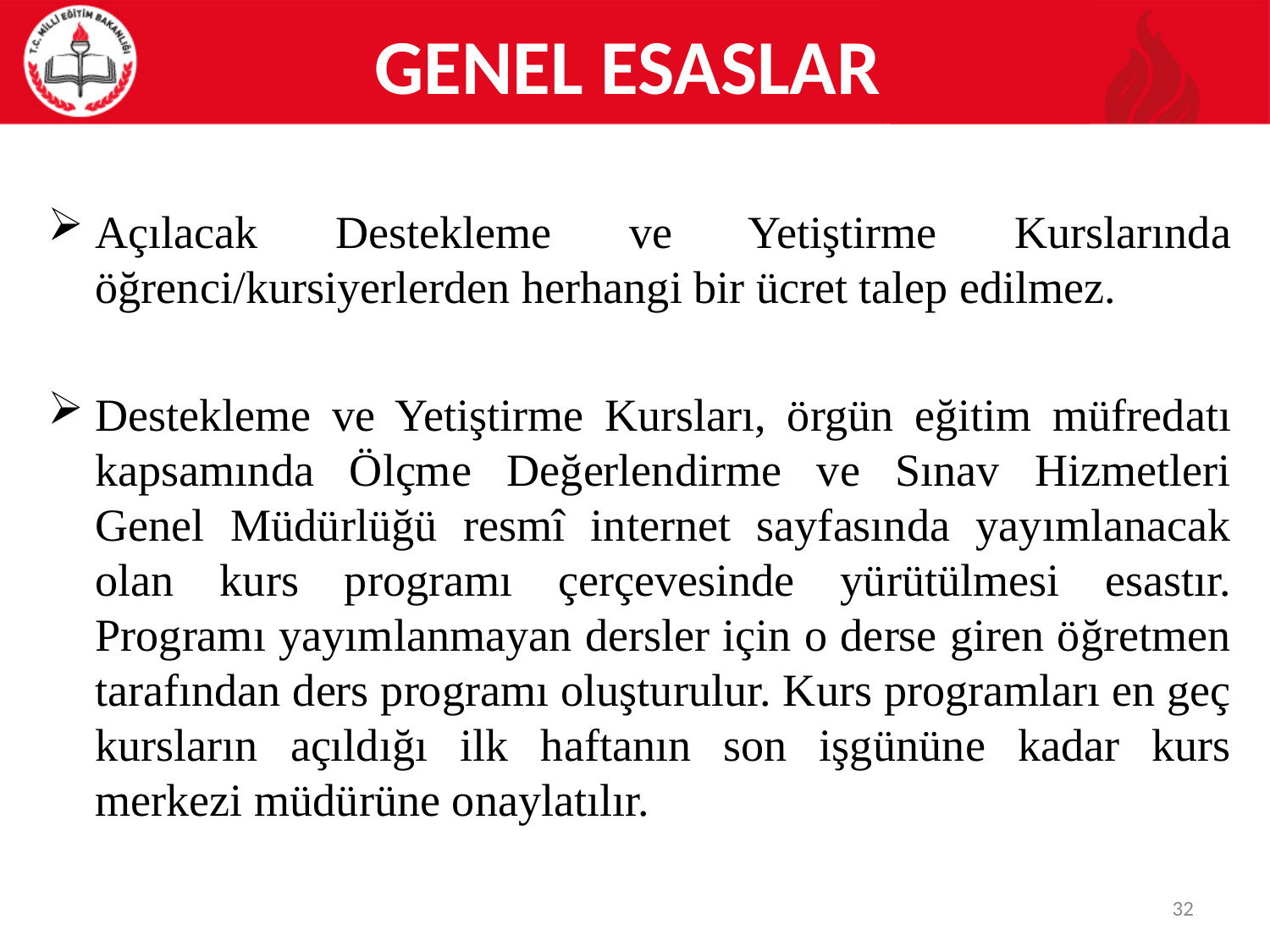

# GENEL ESASLAR

Açılacak Destekleme ve Yetiştirme Kurslarında öğrenci/kursiyerlerden herhangi bir ücret talep edilmez.

Destekleme ve Yetiştirme Kursları, örgün eğitim müfredatı kapsamında Ölçme Değerlendirme ve Sınav Hizmetleri Genel Müdürlüğü resmî internet sayfasında yayımlanacak olan kurs programı çerçevesinde yürütülmesi esastır. Programı yayımlanmayan dersler için o derse giren öğretmen tarafından ders programı oluşturulur. Kurs programları en geç kursların açıldığı ilk haftanın son işgününe kadar kurs merkezi müdürüne onaylatılır.

32